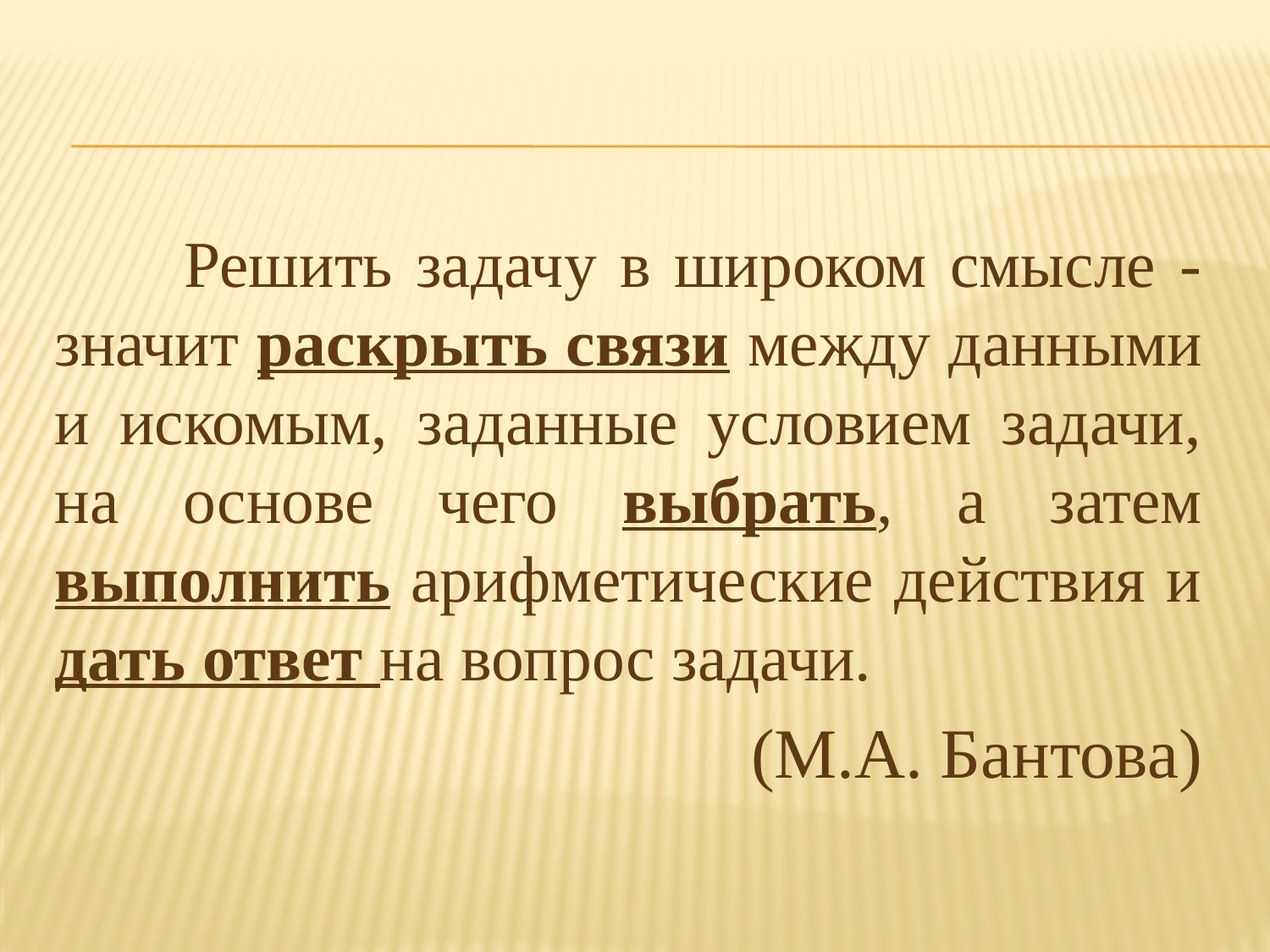

Решить задачу в широком смысле -значит раскрыть связи между данными и искомым, заданные условием задачи, на основе чего выбрать, а затем выполнить арифметические действия и дать ответ на вопрос задачи.
(М.А. Бантова)